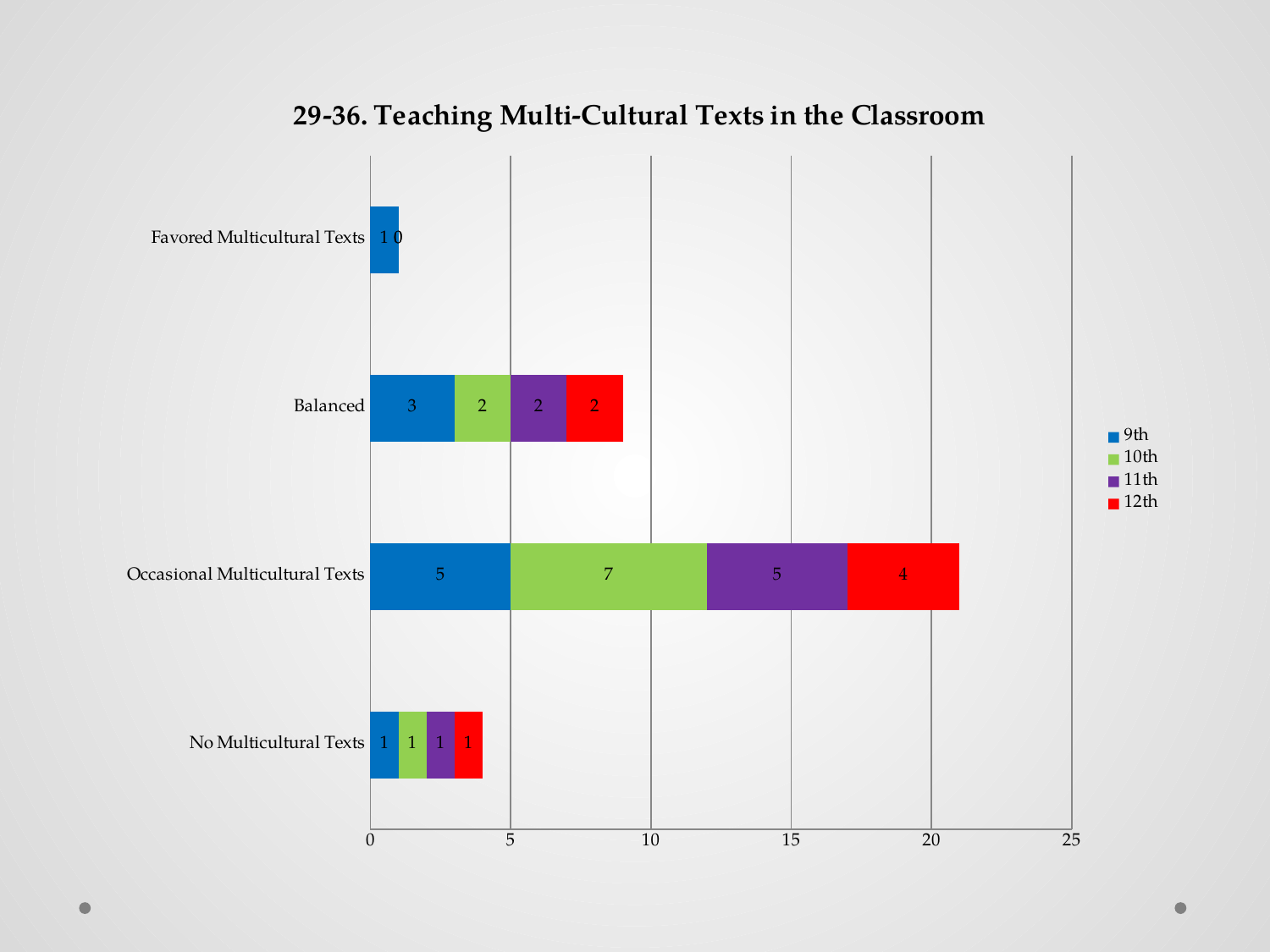

### Chart: 29-36. Teaching Multi-Cultural Texts in the Classroom

| Category | 9th | 10th | 11th | 12th |
|---|---|---|---|---|
| No Multicultural Texts | 1.0 | 1.0 | 1.0 | 1.0 |
| Occasional Multicultural Texts | 5.0 | 7.0 | 5.0 | 4.0 |
| Balanced | 3.0 | 2.0 | 2.0 | 2.0 |
| Favored Multicultural Texts | 1.0 | 0.0 | 0.0 | None |